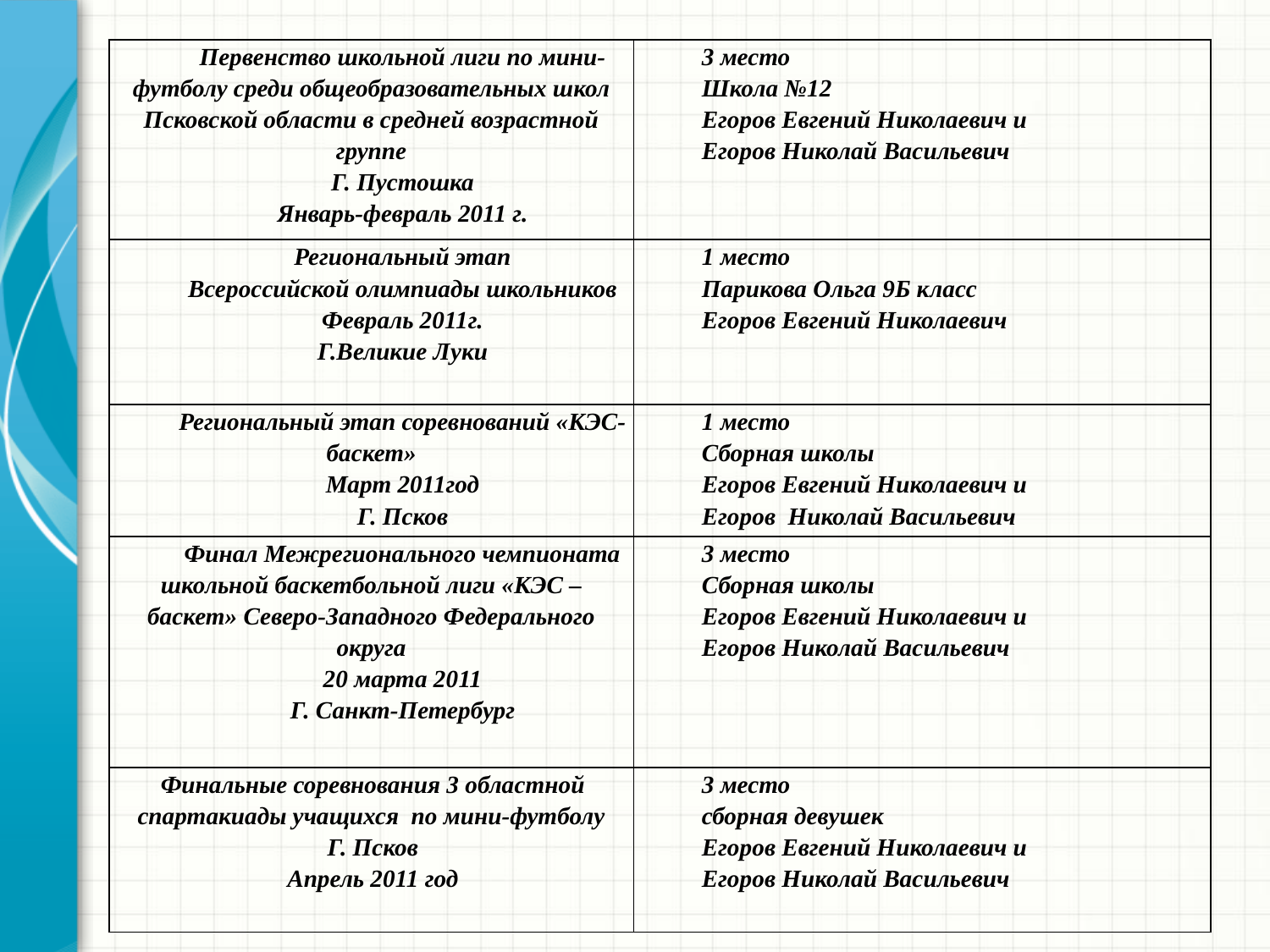

| Первенство школьной лиги по мини-футболу среди общеобразовательных школ Псковской области в средней возрастной группе Г. Пустошка Январь-февраль 2011 г. | 3 место Школа №12 Егоров Евгений Николаевич и Егоров Николай Васильевич |
| --- | --- |
| Региональный этап Всероссийской олимпиады школьников Февраль 2011г. Г.Великие Луки | 1 место Парикова Ольга 9Б класс Егоров Евгений Николаевич |
| Региональный этап соревнований «КЭС-баскет» Март 2011год Г. Псков | 1 место Сборная школы Егоров Евгений Николаевич и Егоров Николай Васильевич |
| Финал Межрегионального чемпионата школьной баскетбольной лиги «КЭС – баскет» Северо-Западного Федерального округа 20 марта 2011 Г. Санкт-Петербург | 3 место Сборная школы Егоров Евгений Николаевич и Егоров Николай Васильевич |
| Финальные соревнования 3 областной спартакиады учащихся по мини-футболу Г. Псков Апрель 2011 год | 3 место сборная девушек Егоров Евгений Николаевич и Егоров Николай Васильевич |